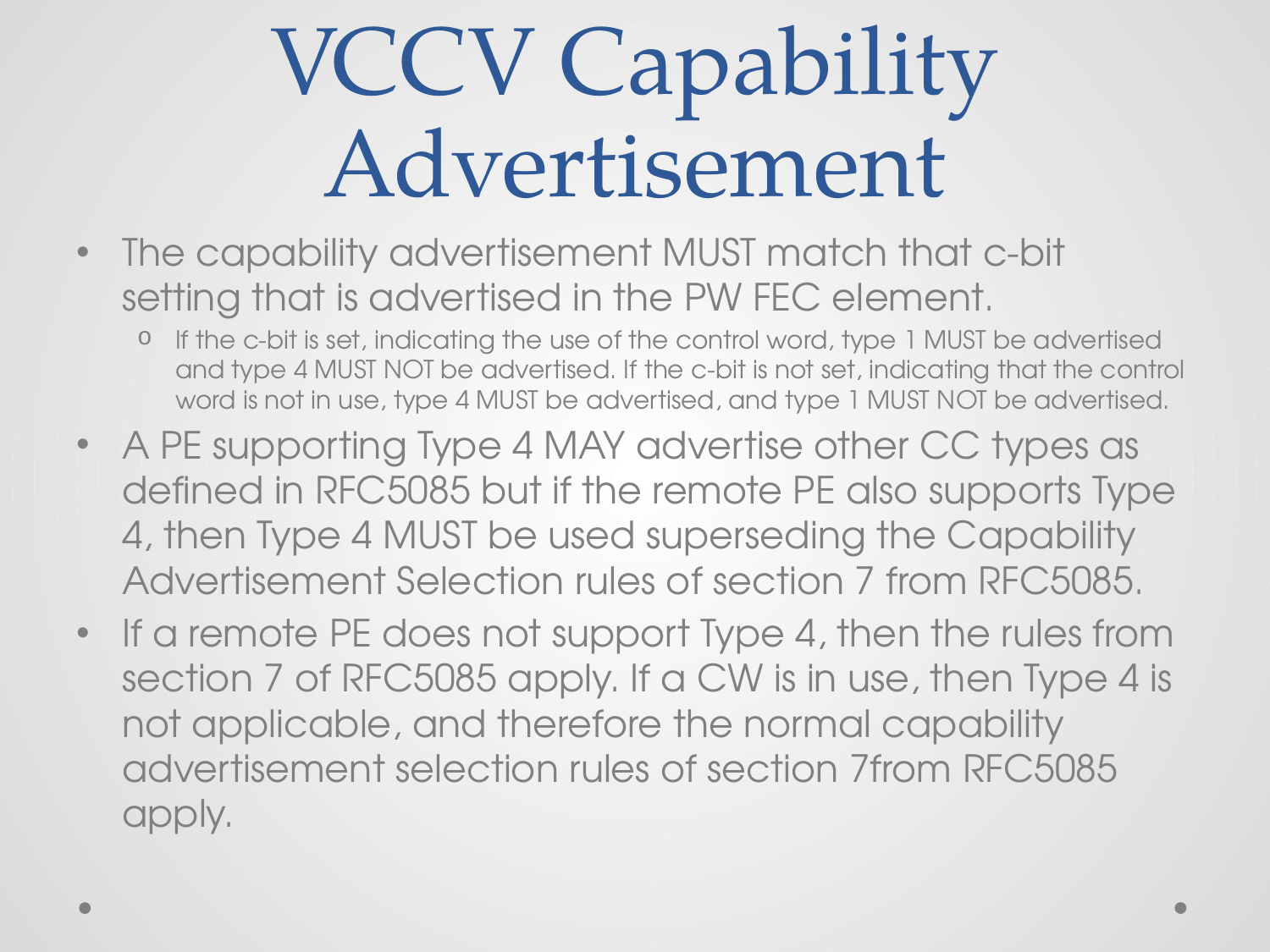

# VCCV Capability Advertisement
The capability advertisement MUST match that c-bit setting that is advertised in the PW FEC element.
If the c-bit is set, indicating the use of the control word, type 1 MUST be advertised and type 4 MUST NOT be advertised. If the c-bit is not set, indicating that the control word is not in use, type 4 MUST be advertised, and type 1 MUST NOT be advertised.
A PE supporting Type 4 MAY advertise other CC types as defined in RFC5085 but if the remote PE also supports Type 4, then Type 4 MUST be used superseding the Capability Advertisement Selection rules of section 7 from RFC5085.
If a remote PE does not support Type 4, then the rules from section 7 of RFC5085 apply. If a CW is in use, then Type 4 is not applicable, and therefore the normal capability advertisement selection rules of section 7from RFC5085 apply.